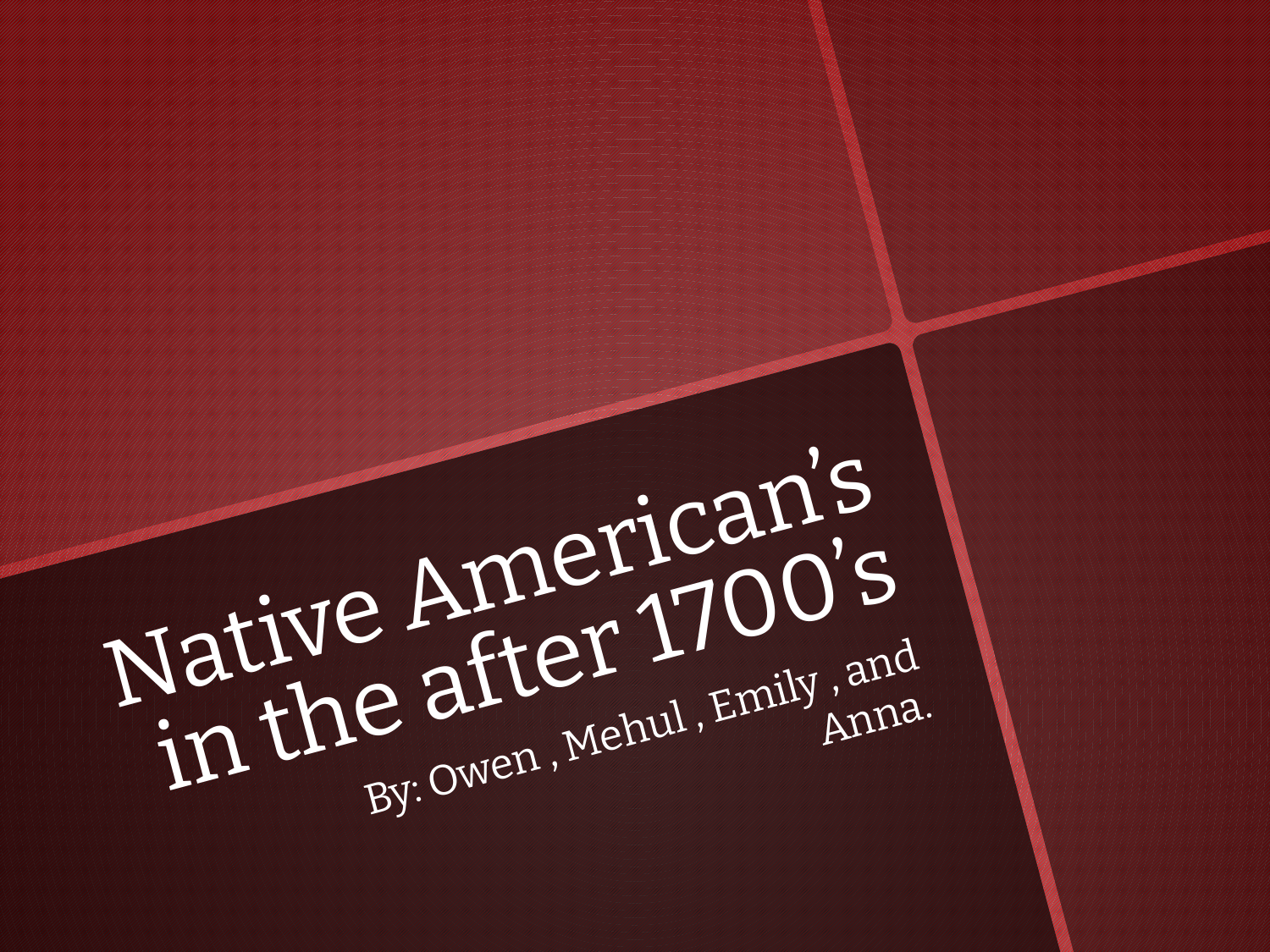

# Native American’s in the after 1700’s
By: Owen , Mehul , Emily , and Anna.